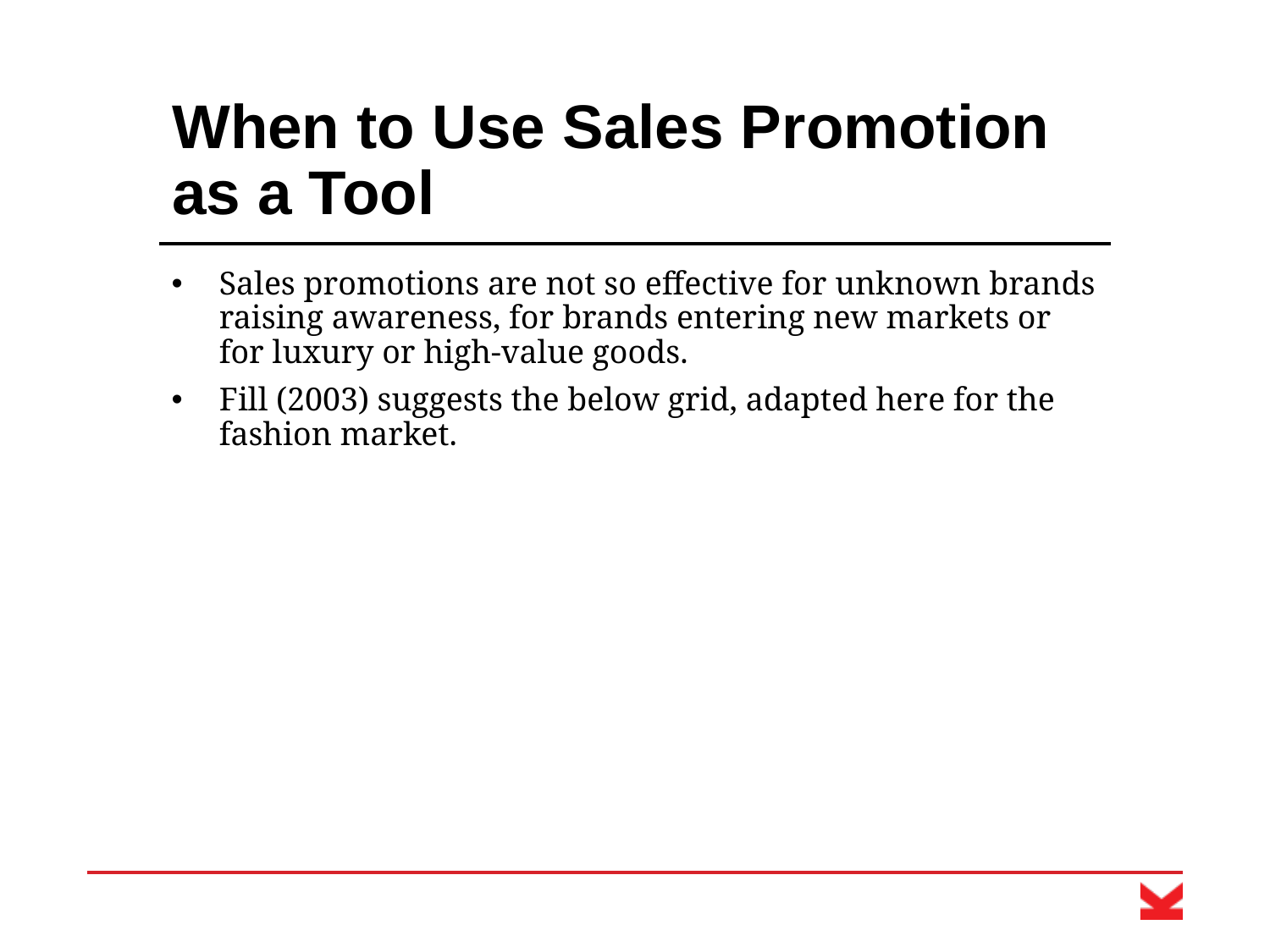

# When to Use Sales Promotion as a Tool
Sales promotions are not so effective for unknown brands raising awareness, for brands entering new markets or for luxury or high-value goods.
Fill (2003) suggests the below grid, adapted here for the fashion market.